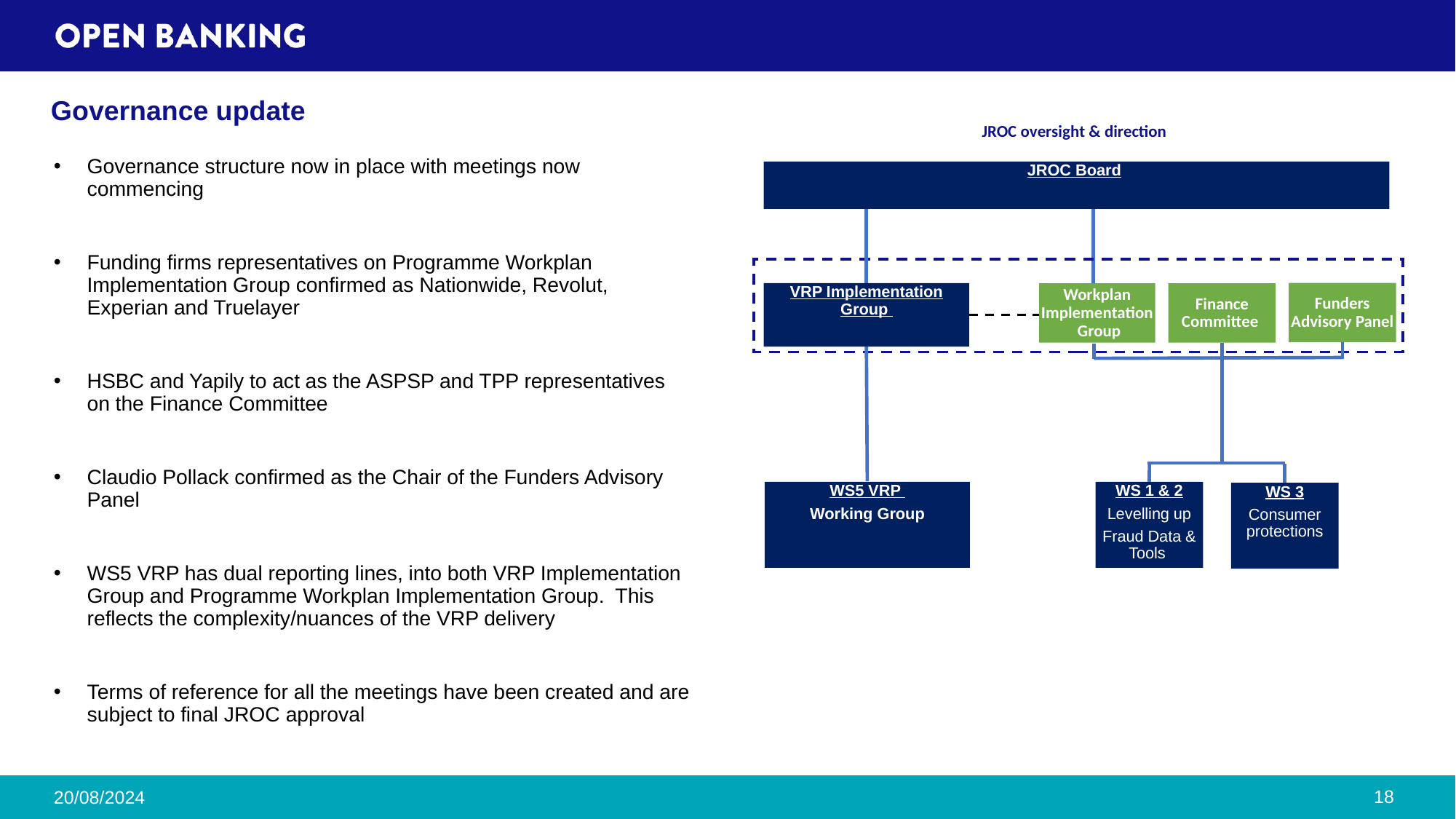

# Governance update
JROC oversight & direction
Governance structure now in place with meetings now commencing

Funding firms representatives on Programme Workplan Implementation Group confirmed as Nationwide, Revolut, Experian and Truelayer

HSBC and Yapily to act as the ASPSP and TPP representatives on the Finance Committee

Claudio Pollack confirmed as the Chair of the Funders Advisory Panel

WS5 VRP has dual reporting lines, into both VRP Implementation Group and Programme Workplan Implementation Group.  This reflects the complexity/nuances of the VRP delivery

Terms of reference for all the meetings have been created and are subject to final JROC approval

JROC Board

VRP Implementation Group
Funders Advisory Panel
Workplan Implementation  Group
Finance Committee
WS5 VRP
Working Group
WS 1 & 2
Levelling up
Fraud Data & Tools
WS 3
Consumer protections

18
20/08/2024